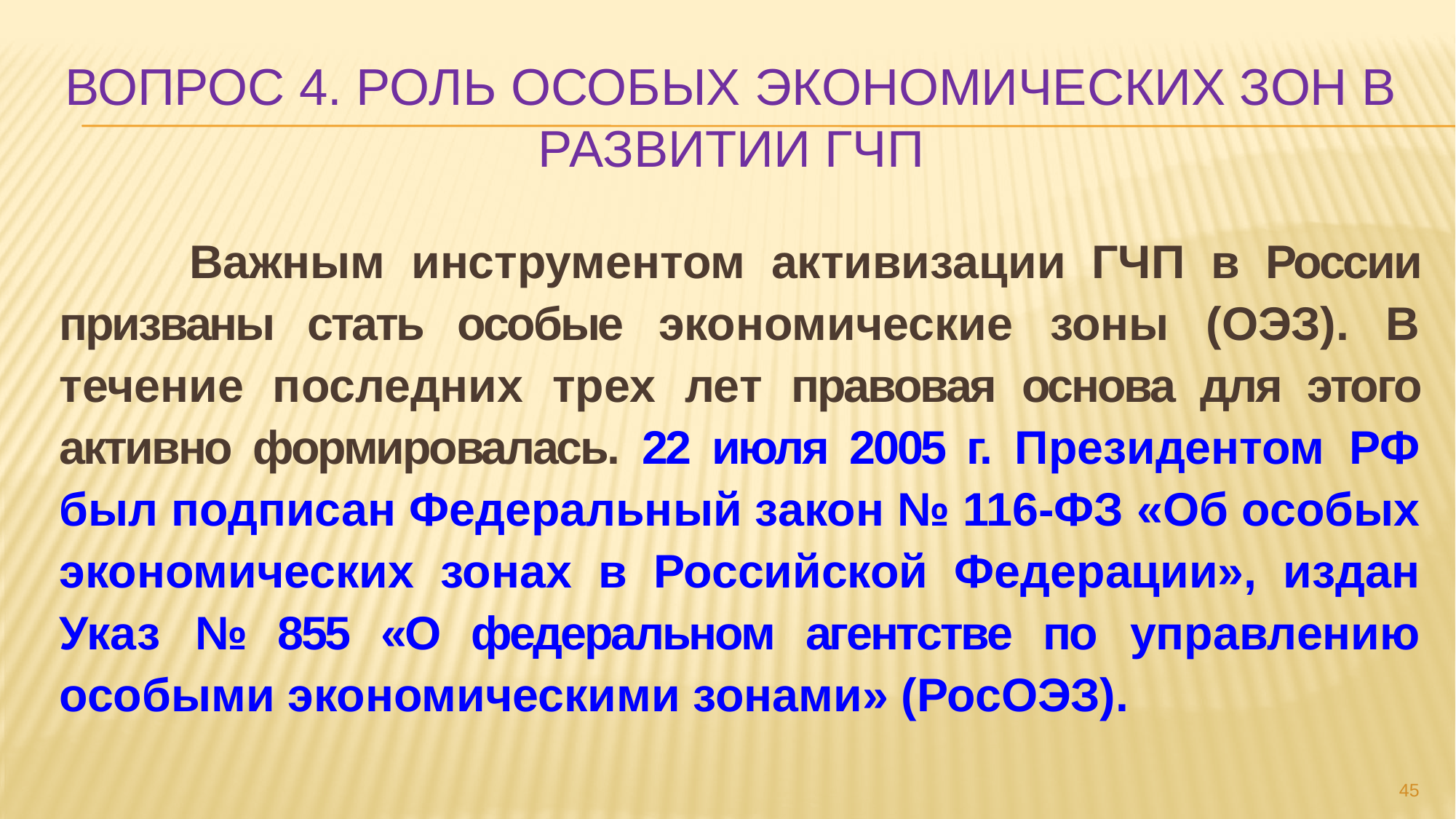

# Вопрос 4. Роль особых экономических зон в развитии ГЧП
     Важным инструментом активизации ГЧП в России призваны стать особые экономические зоны (ОЭЗ). В течение последних трех лет правовая основа для этого активно формировалась. 22 июля 2005 г. Президентом РФ был подписан Федеральный закон № 116-ФЗ «Об особых экономических зонах в Российской Федерации», издан Указ № 855 «О федеральном агентстве по управлению особыми экономическими зонами» (РосОЭЗ).
45